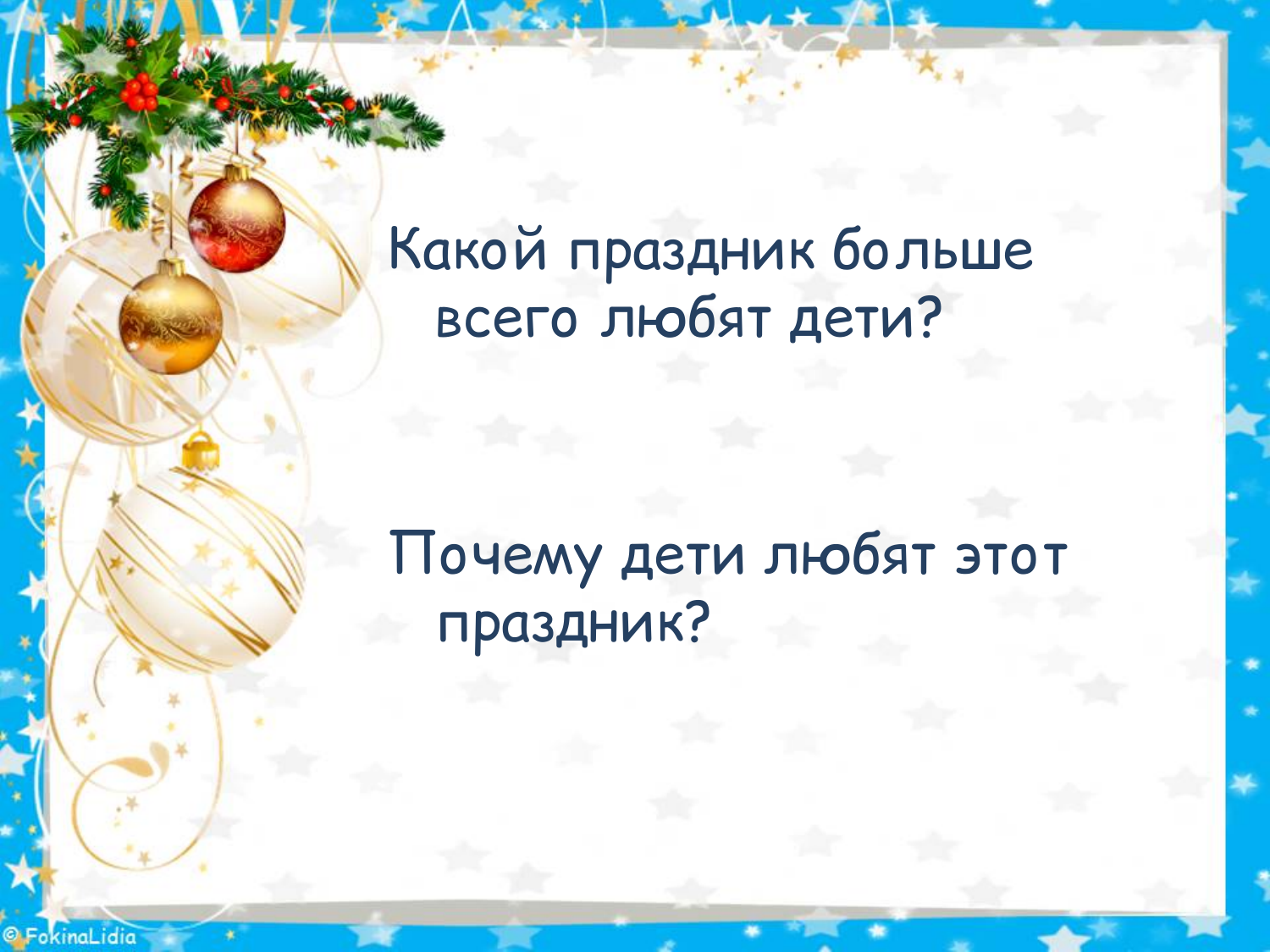

Какой праздник больше всего любят дети?

Почему дети любят этот праздник?